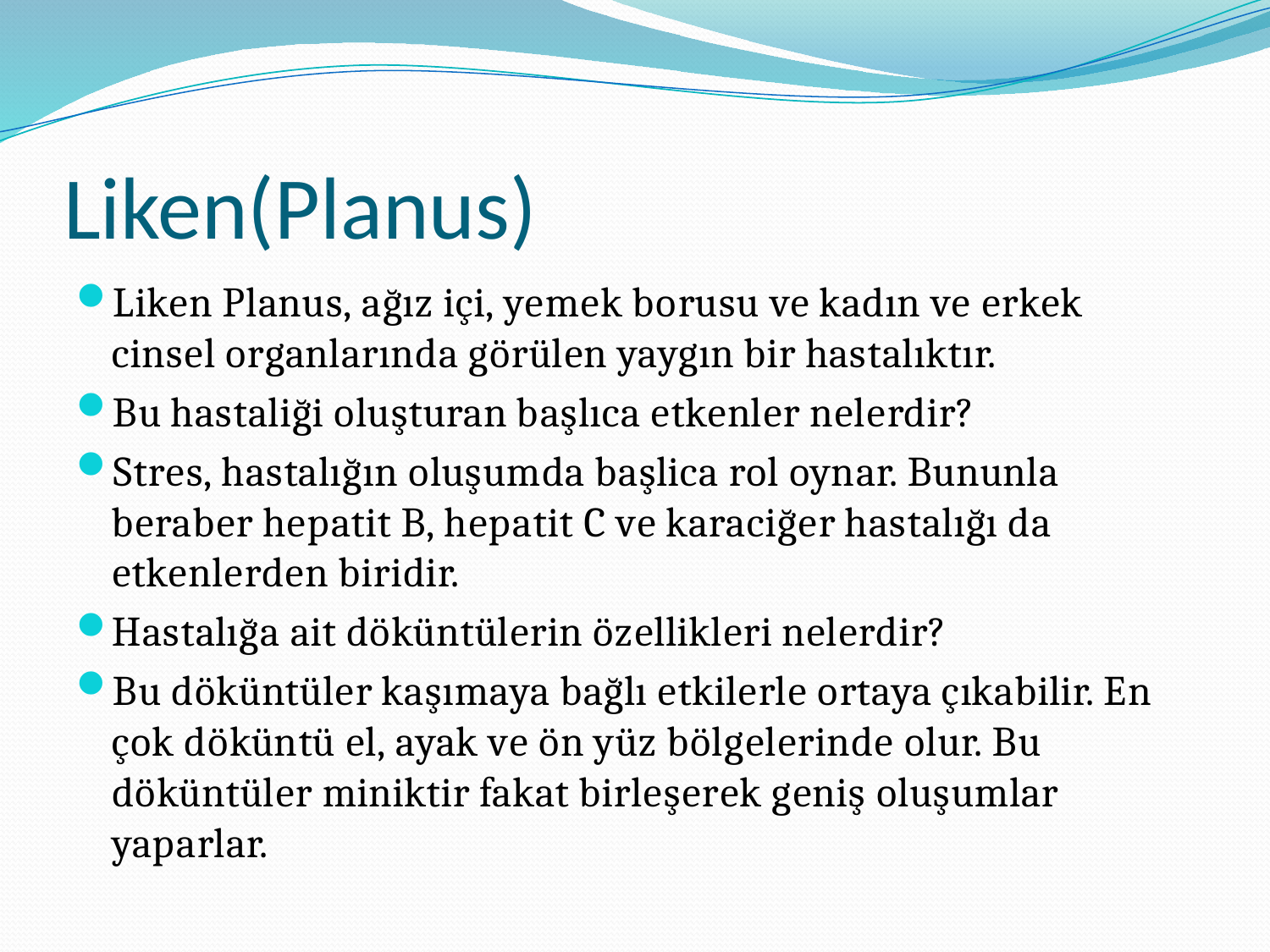

# Liken(Planus)
Liken Planus, ağız içi, yemek borusu ve kadın ve erkek cinsel organlarında görülen yaygın bir hastalıktır.
Bu hastaliği oluşturan başlıca etkenler nelerdir?
Stres, hastalığın oluşumda başlica rol oynar. Bununla beraber hepatit B, hepatit C ve karaciğer hastalığı da etkenlerden biridir.
Hastalığa ait döküntülerin özellikleri nelerdir?
Bu döküntüler kaşımaya bağlı etkilerle ortaya çıkabilir. En çok döküntü el, ayak ve ön yüz bölgelerinde olur. Bu döküntüler miniktir fakat birleşerek geniş oluşumlar yaparlar.